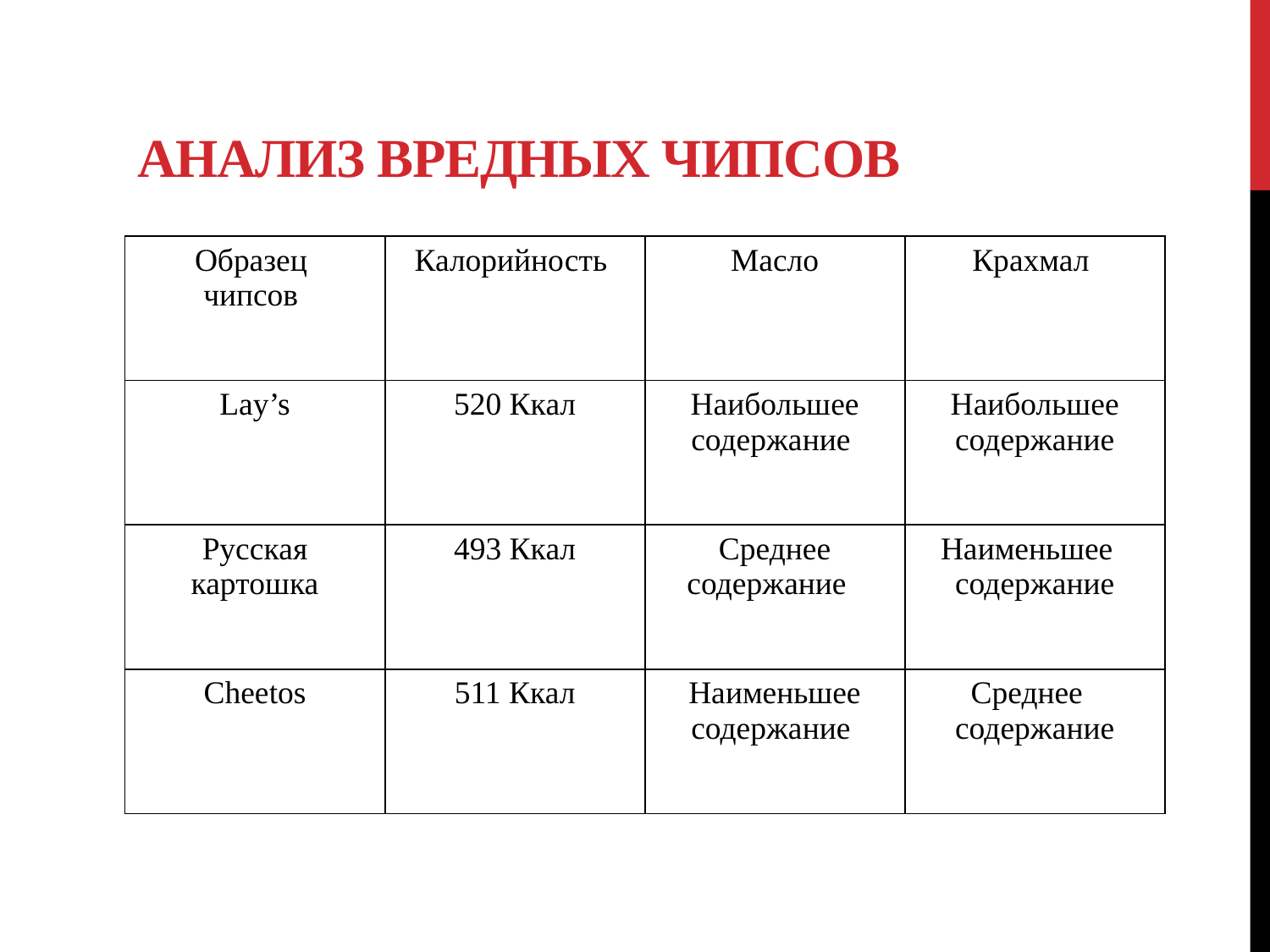

# Анализ вредных чипсов
| Образец чипсов | Калорийность | Масло | Крахмал |
| --- | --- | --- | --- |
| Lay’s | 520 Ккал | Наибольшее содержание | Наибольшее содержание |
| Русская картошка | 493 Ккал | Среднее содержание | Наименьшее содержание |
| Cheetos | 511 Ккал | Наименьшее содержание | Среднее содержание |